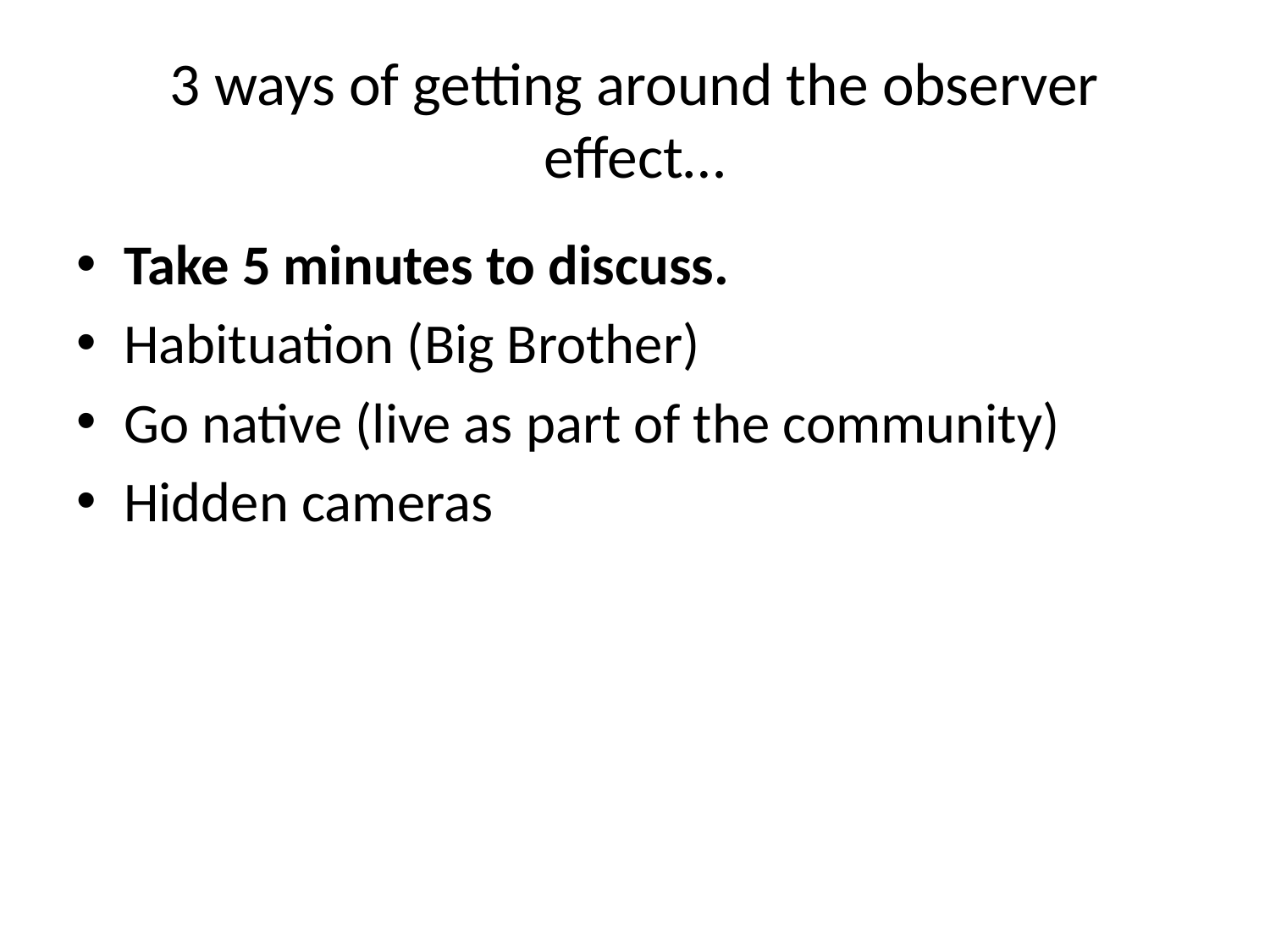

# 3 ways of getting around the observer effect…
Take 5 minutes to discuss.
Habituation (Big Brother)
Go native (live as part of the community)
Hidden cameras